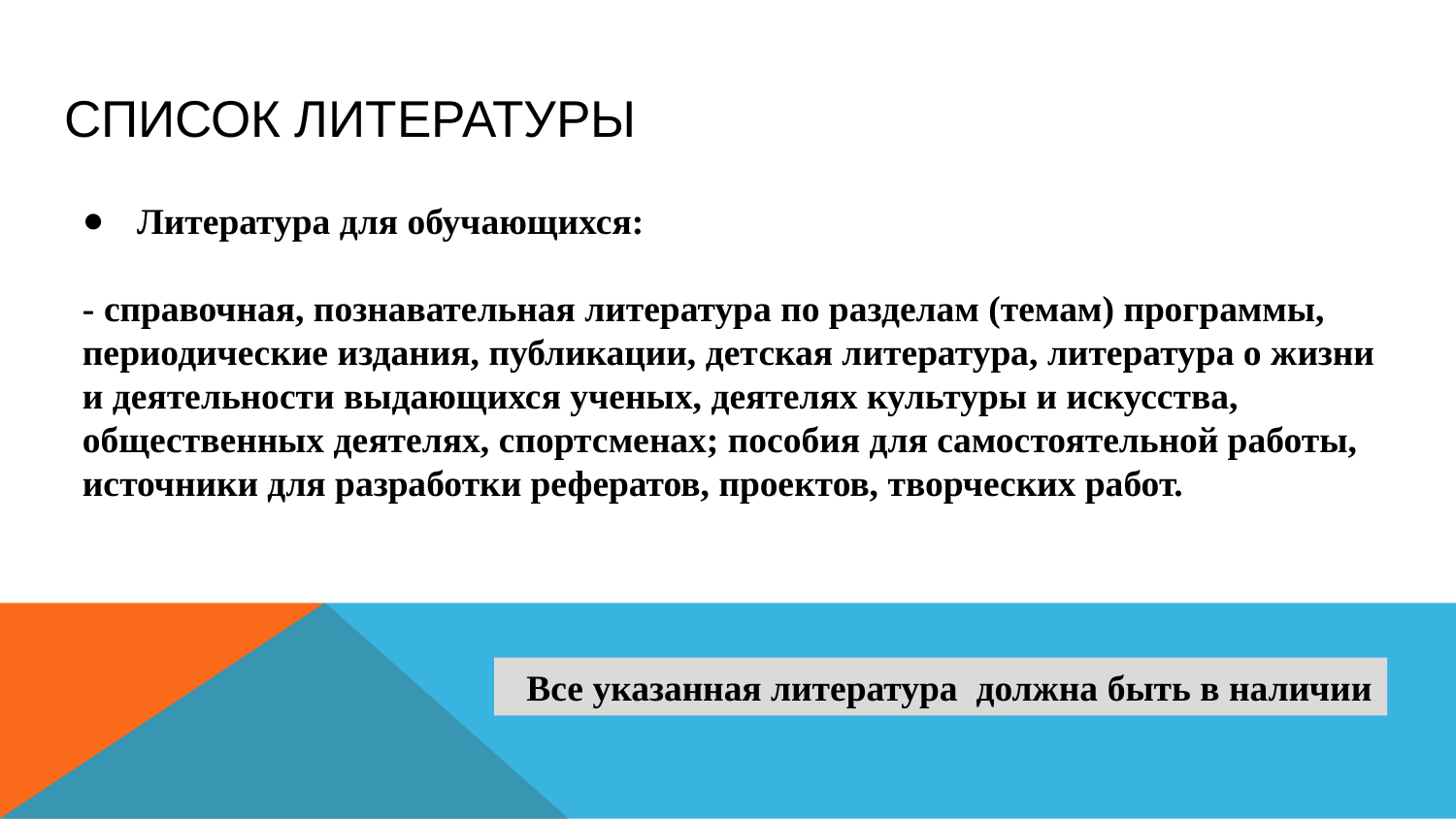

# Список литературы
Литература для обучающихся:

- справочная, познавательная литература по разделам (темам) программы, периодические издания, публикации, детская литература, литература о жизни и деятельности выдающихся ученых, деятелях культуры и искусства, общественных деятелях, спортсменах; пособия для самостоятельной работы, источники для разработки рефератов, проектов, творческих работ.

Все указанная литература  должна быть в наличии